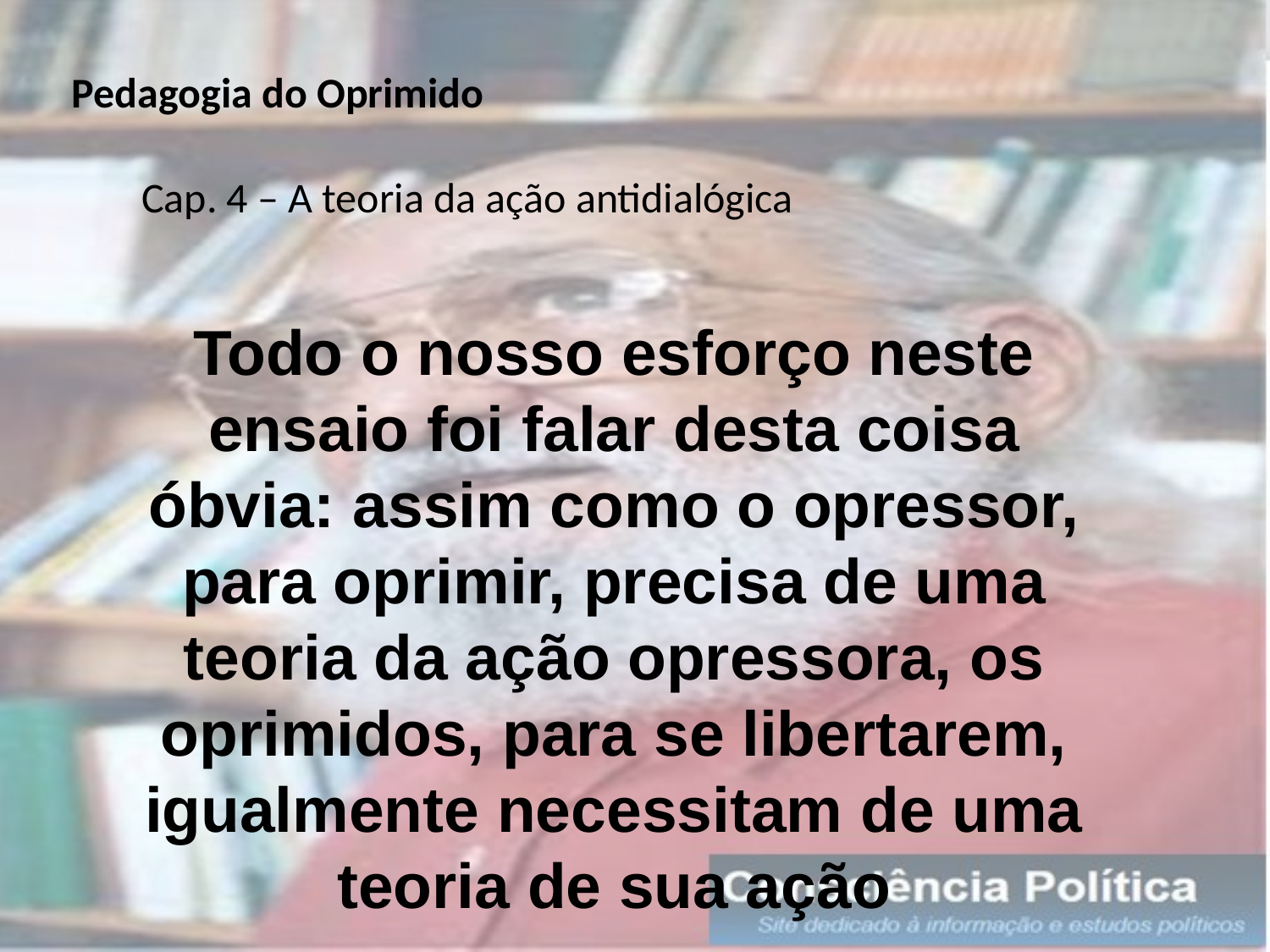

Pedagogia do Oprimido
Cap. 4 – A teoria da ação antidialógica
Todo o nosso esforço neste ensaio foi falar desta coisa óbvia: assim como o opressor, para oprimir, precisa de uma teoria da ação opressora, os oprimidos, para se libertarem, igualmente necessitam de uma teoria de sua ação